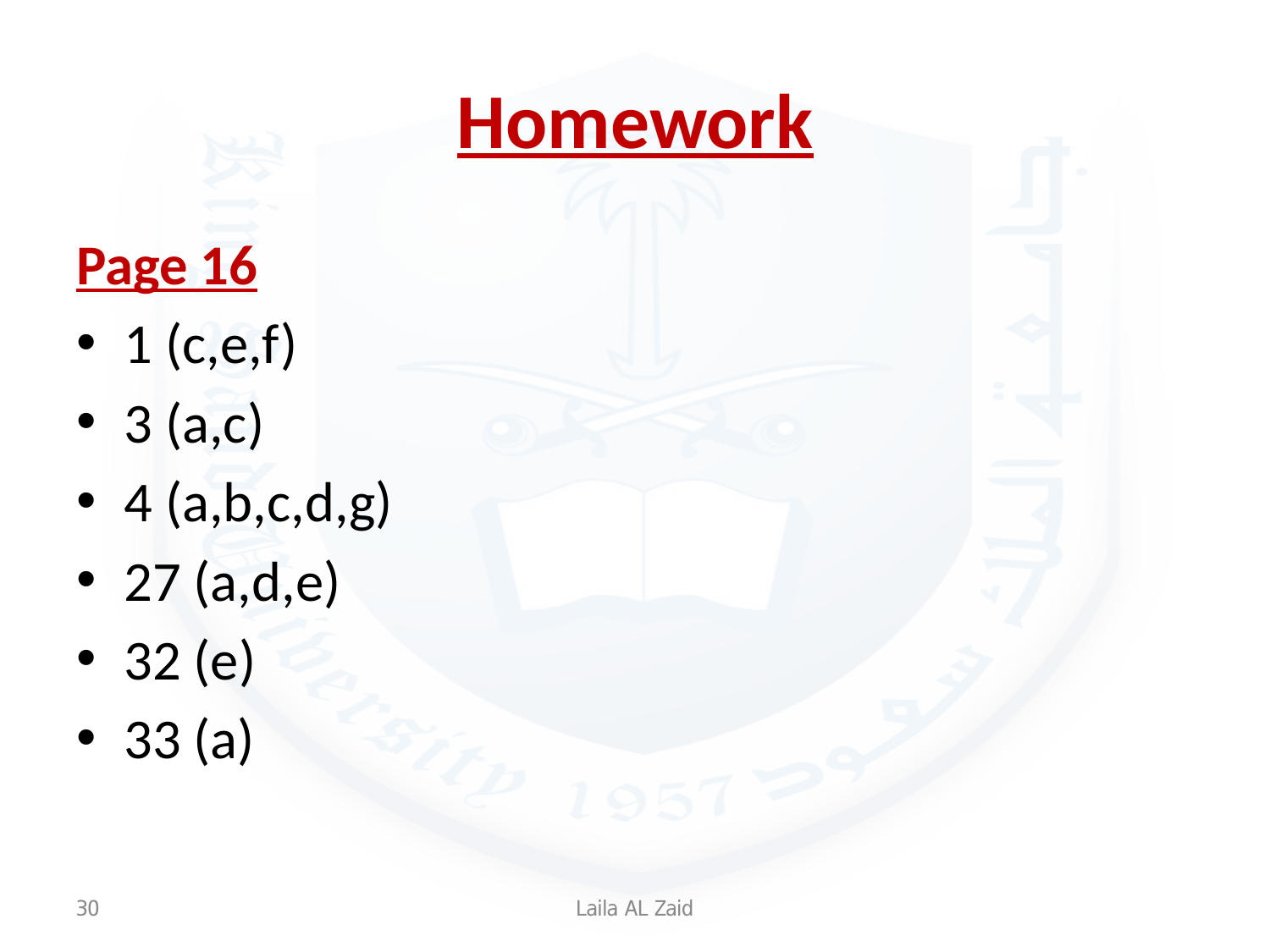

# Homework
Page 16
1 (c,e,f)
3 (a,c)
4 (a,b,c,d,g)
27 (a,d,e)
32 (e)
33 (a)

30
Laila AL Zaid